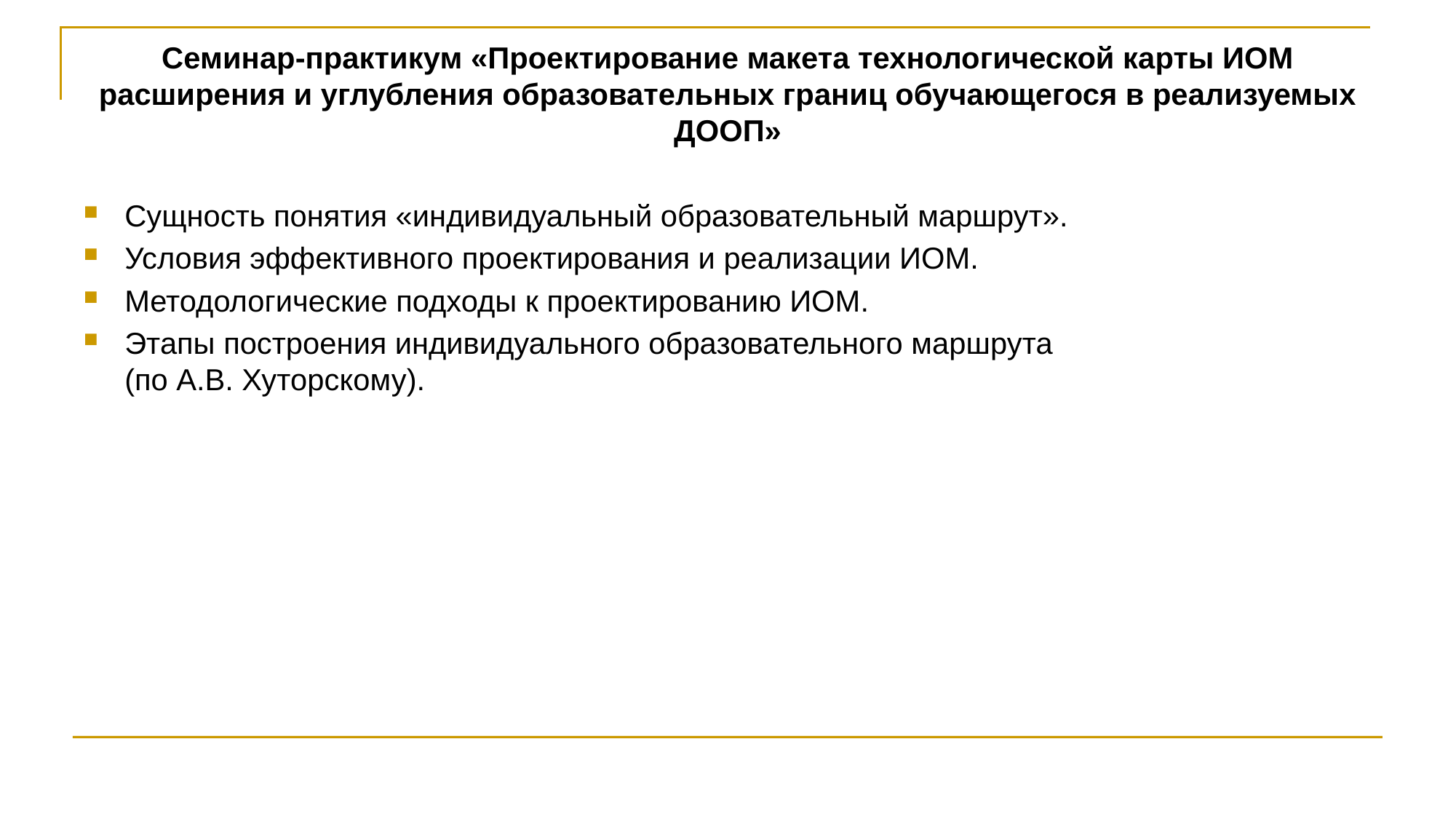

# Семинар-практикум «Проектирование макета технологической карты ИОМ расширения и углубления образовательных границ обучающегося в реализуемых ДООП»
Сущность понятия «индивидуальный образовательный маршрут».
Условия эффективного проектирования и реализации ИОМ.
Методологические подходы к проектированию ИОМ.
Этапы построения индивидуального образовательного маршрута
(по А.В. Хуторскому).